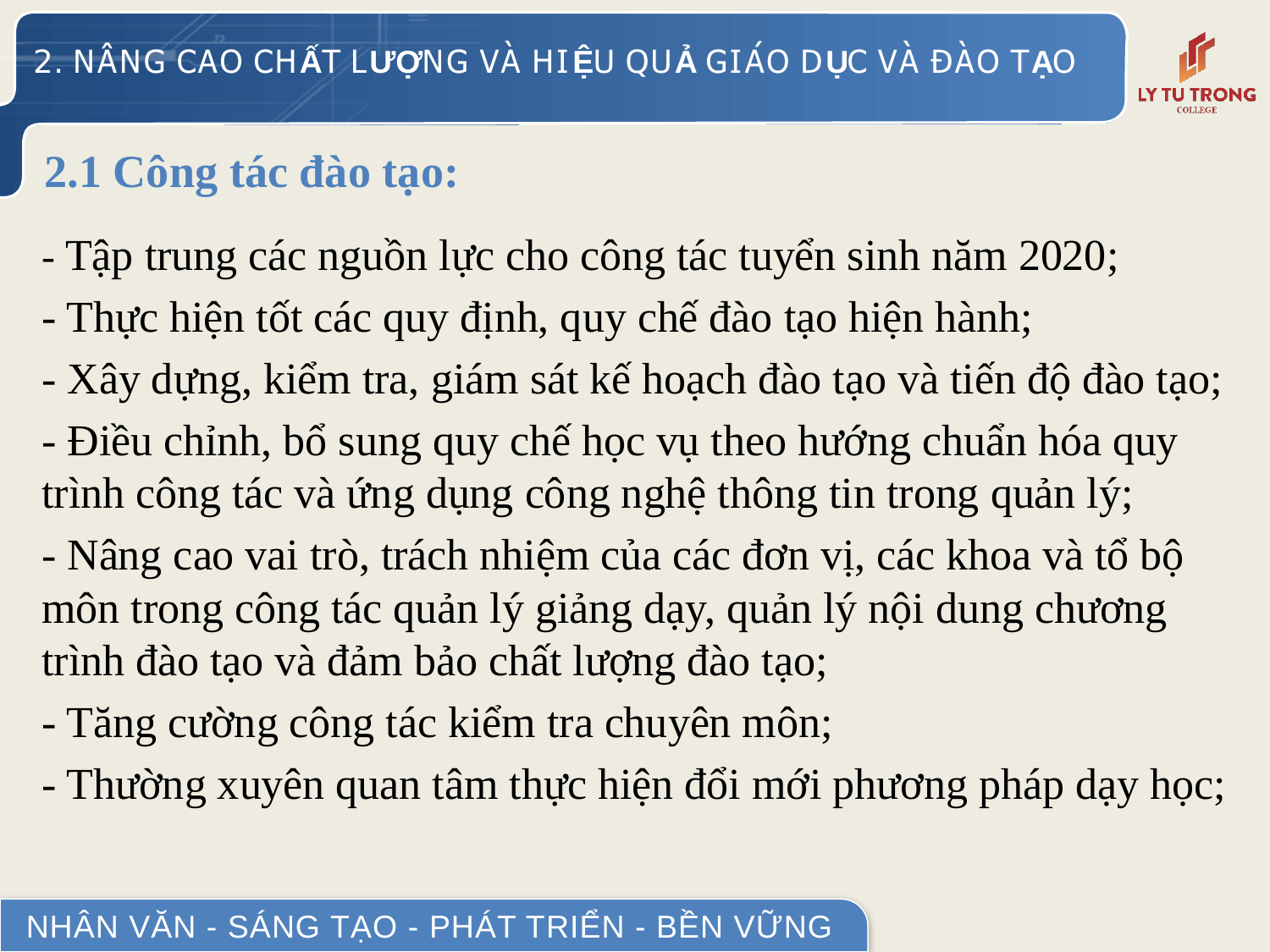

2. NÂNG CAO CHẤT LƯỢNG VÀ HIỆU QUẢ GIÁO DỤC VÀ ĐÀO TẠO
# 2.1 Công tác đào tạo:
- Tập trung các nguồn lực cho công tác tuyển sinh năm 2020;
- Thực hiện tốt các quy định, quy chế đào tạo hiện hành;
- Xây dựng, kiểm tra, giám sát kế hoạch đào tạo và tiến độ đào tạo;
- Điều chỉnh, bổ sung quy chế học vụ theo hướng chuẩn hóa quy trình công tác và ứng dụng công nghệ thông tin trong quản lý;
- Nâng cao vai trò, trách nhiệm của các đơn vị, các khoa và tổ bộ môn trong công tác quản lý giảng dạy, quản lý nội dung chương trình đào tạo và đảm bảo chất lượng đào tạo;
- Tăng cường công tác kiểm tra chuyên môn;
- Thường xuyên quan tâm thực hiện đổi mới phương pháp dạy học;